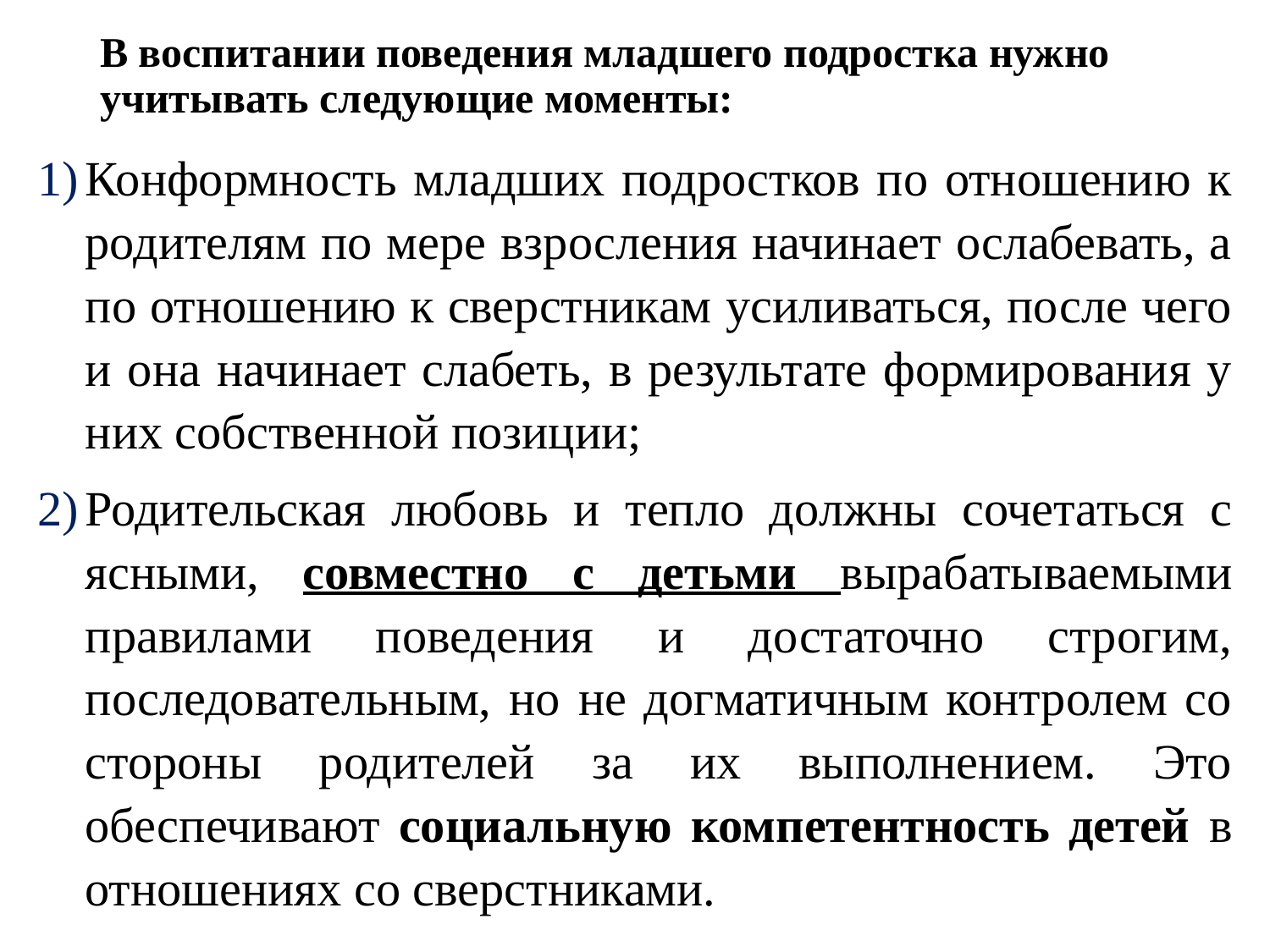

# В воспитании поведения младшего подростка нужно учитывать следующие моменты:
Конформность младших подростков по отношению к родителям по мере взросления начинает ослабевать, а по отношению к сверстникам усиливаться, после чего и она начинает слабеть, в результате формирования у них собственной позиции;
Родительская любовь и тепло должны сочетаться с ясными, совместно с детьми вырабатываемыми правилами поведения и достаточно строгим, последовательным, но не догматичным контролем со стороны родителей за их выполнением. Это обеспечивают социальную компетентность детей в отношениях со сверстниками.